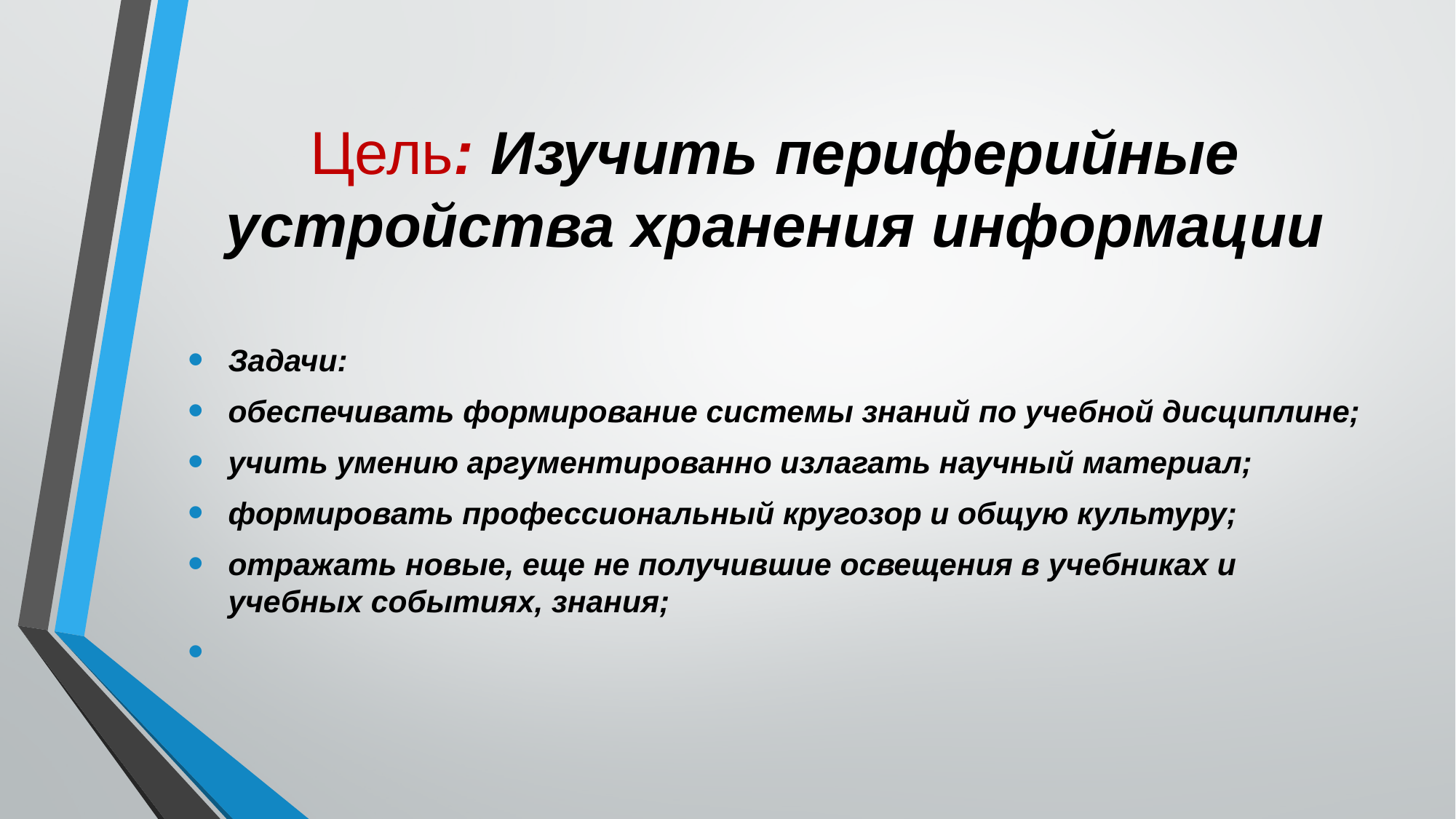

Цель: Изучить периферийные устройства хранения информации
Задачи:
обеспечивать формирование системы знаний по учебной дисциплине;
учить умению аргументированно излагать научный материал;
формировать профессиональный кругозор и общую культуру;
отражать новые, еще не получившие освещения в учебниках и учебных событиях, знания;